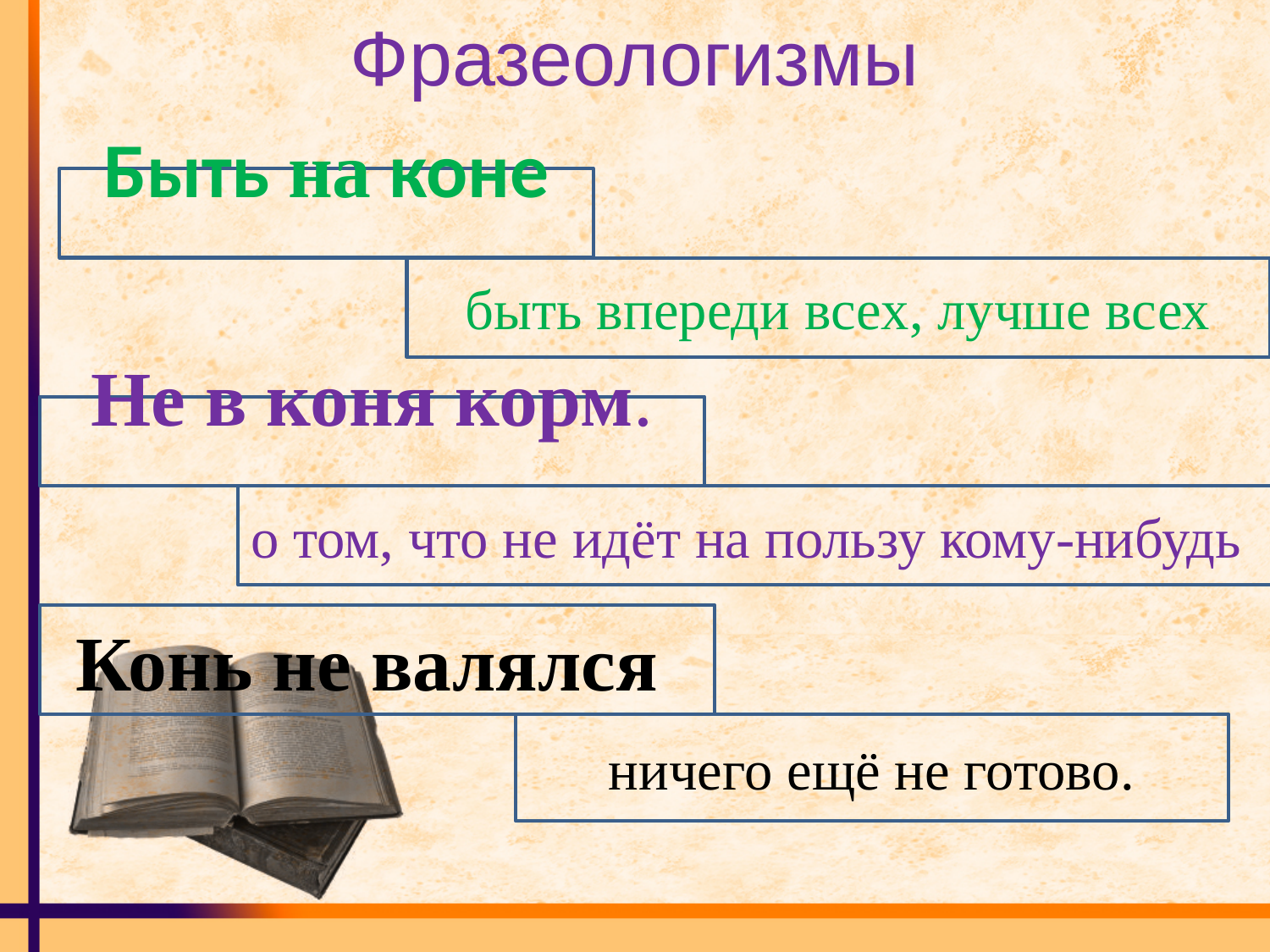

# Фразеологизмы
Быть на коне

быть впереди всех, лучше всех
Не в коня корм.

о том, что не идёт на пользу кому-нибудь
Конь не валялся
ничего ещё не готово.